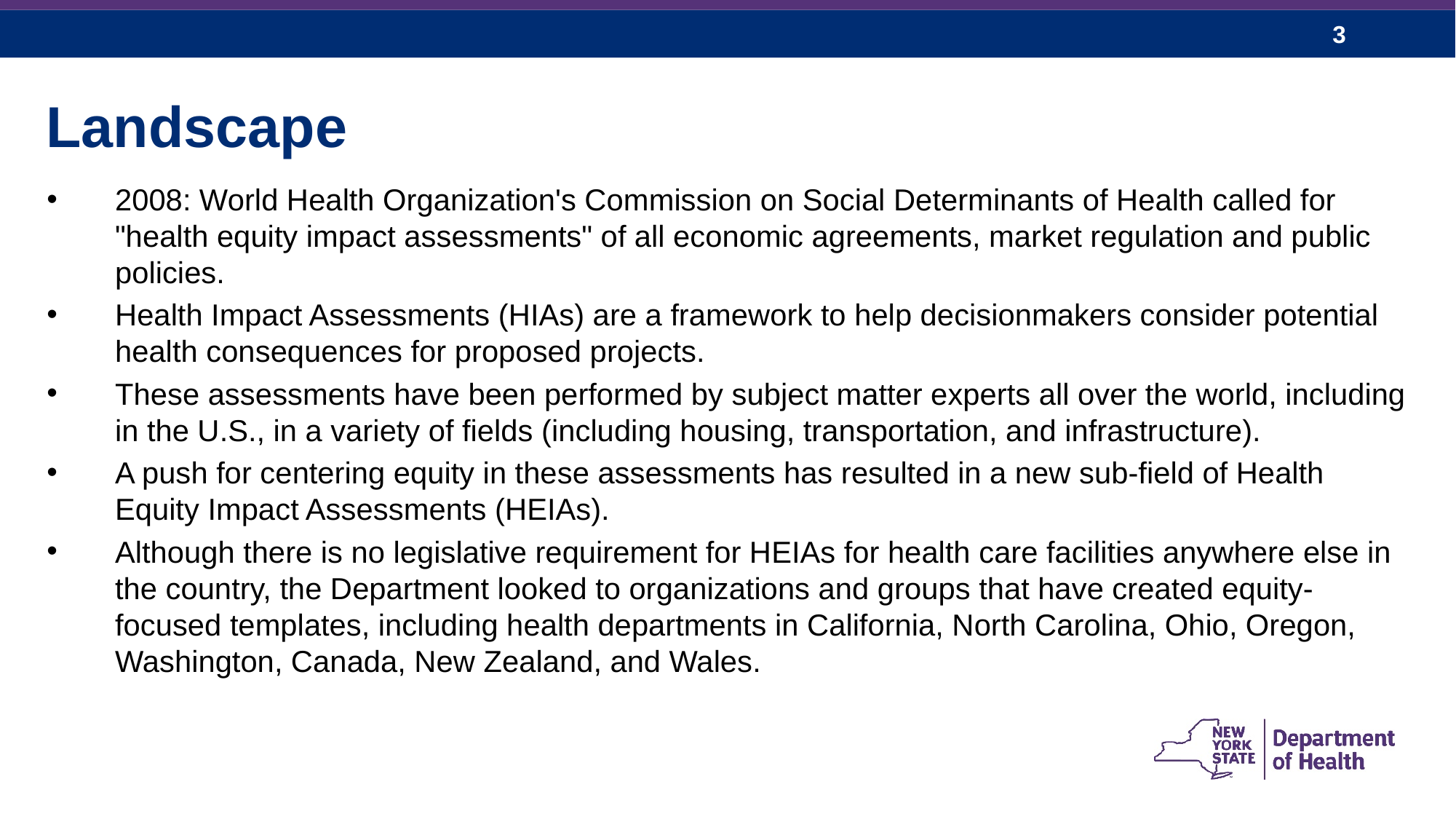

# Landscape
2008: World Health Organization's Commission on Social Determinants of Health called for "health equity impact assessments" of all economic agreements, market regulation and public policies.
Health Impact Assessments (HIAs) are a framework to help decisionmakers consider potential health consequences for proposed projects.
These assessments have been performed by subject matter experts all over the world, including in the U.S., in a variety of fields (including housing, transportation, and infrastructure).
A push for centering equity in these assessments has resulted in a new sub-field of Health Equity Impact Assessments (HEIAs).
Although there is no legislative requirement for HEIAs for health care facilities anywhere else in the country, the Department looked to organizations and groups that have created equity-focused templates, including health departments in California, North Carolina, Ohio, Oregon, Washington, Canada, New Zealand, and Wales.